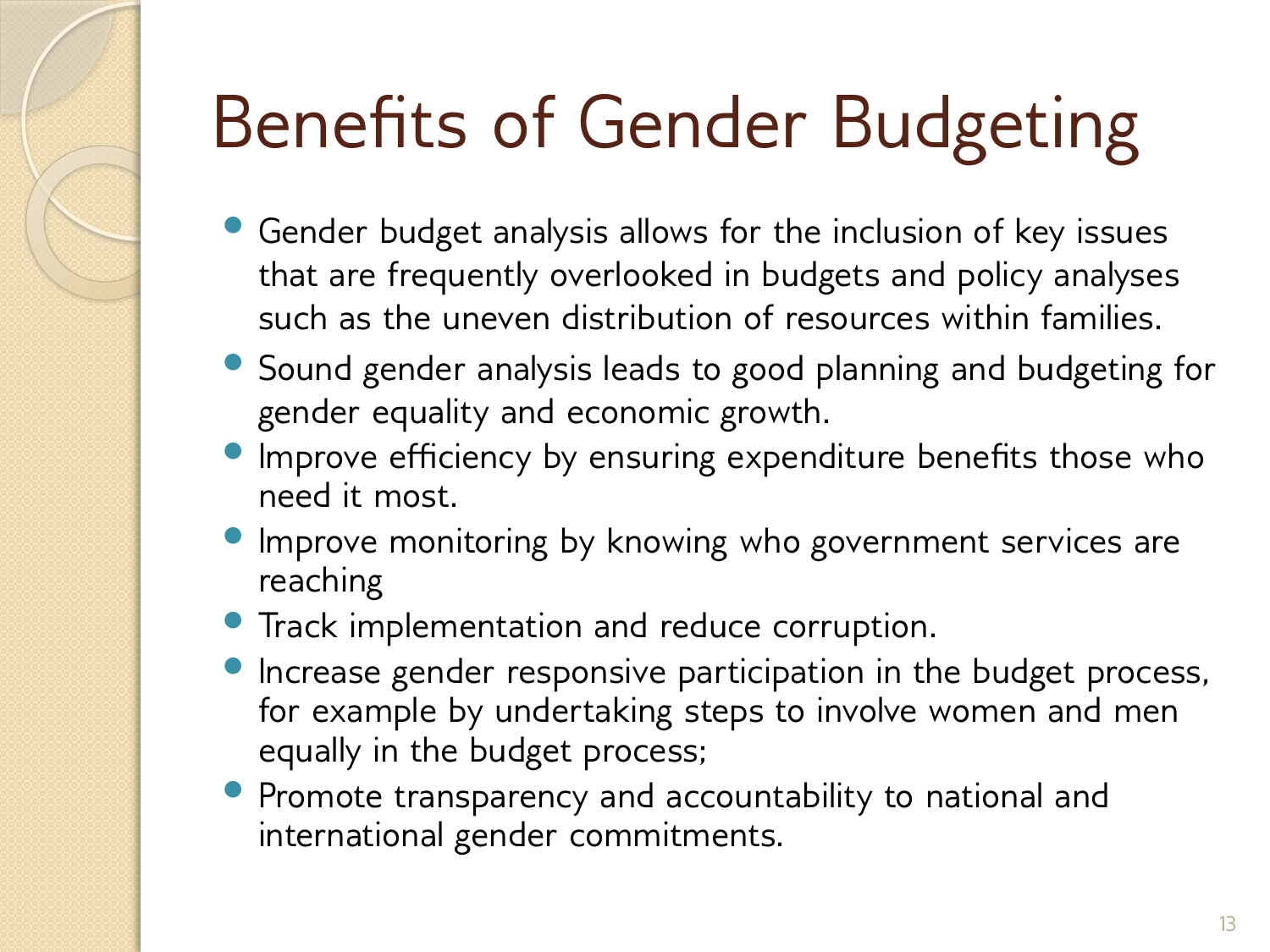

# Benefits of Gender Budgeting
Gender budget analysis allows for the inclusion of key issues that are frequently overlooked in budgets and policy analyses such as the uneven distribution of resources within families.
Sound gender analysis leads to good planning and budgeting for gender equality and economic growth.
Improve efficiency by ensuring expenditure benefits those who need it most.
Improve monitoring by knowing who government services are reaching
Track implementation and reduce corruption.
Increase gender responsive participation in the budget process, for example by undertaking steps to involve women and men equally in the budget process;
Promote transparency and accountability to national and international gender commitments.

13